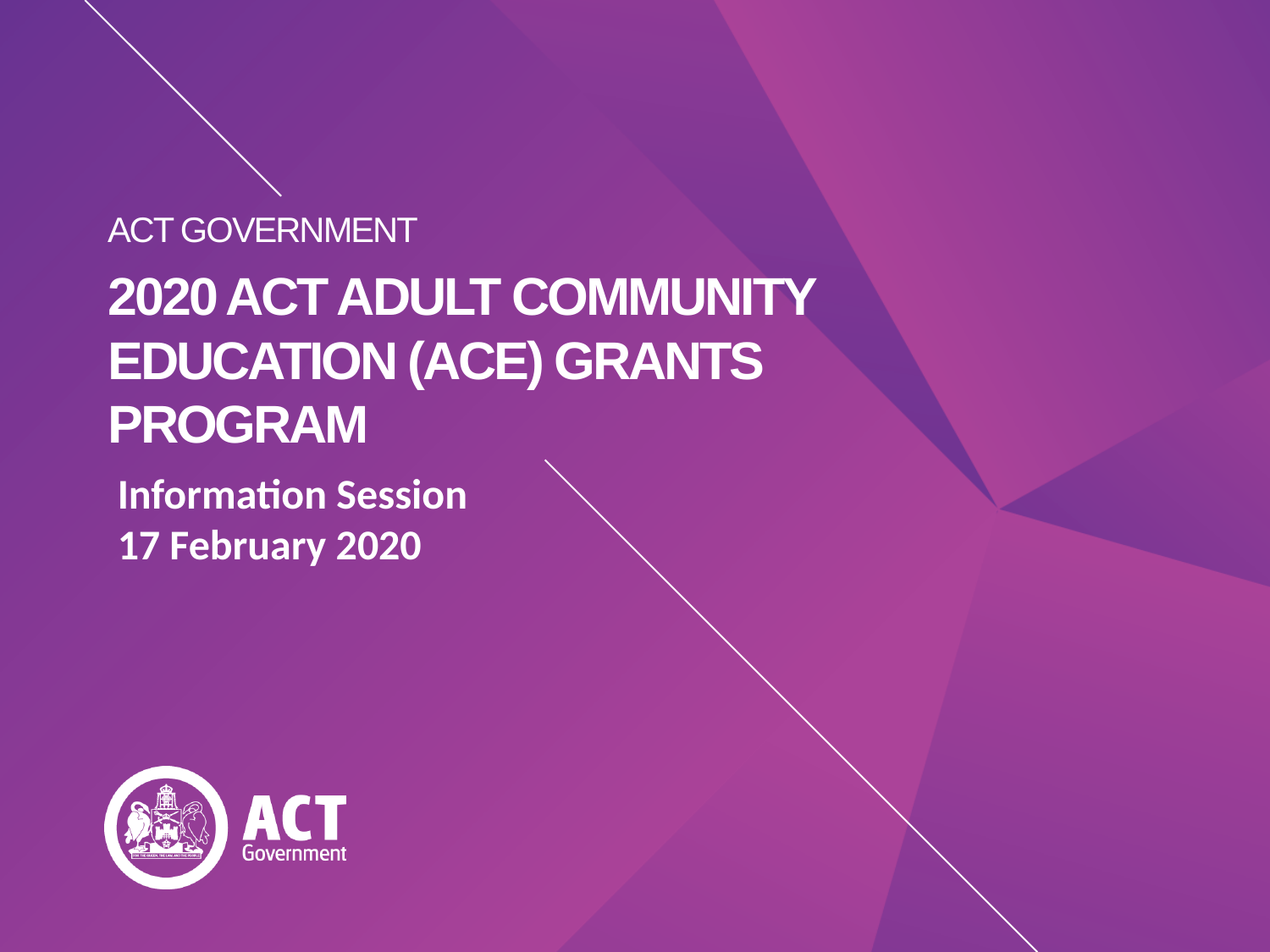

# 2020 ACT ADULT COMMUNITY EDUCATION (ACE) GRANTS PROGRAM
Information Session
17 February 2020